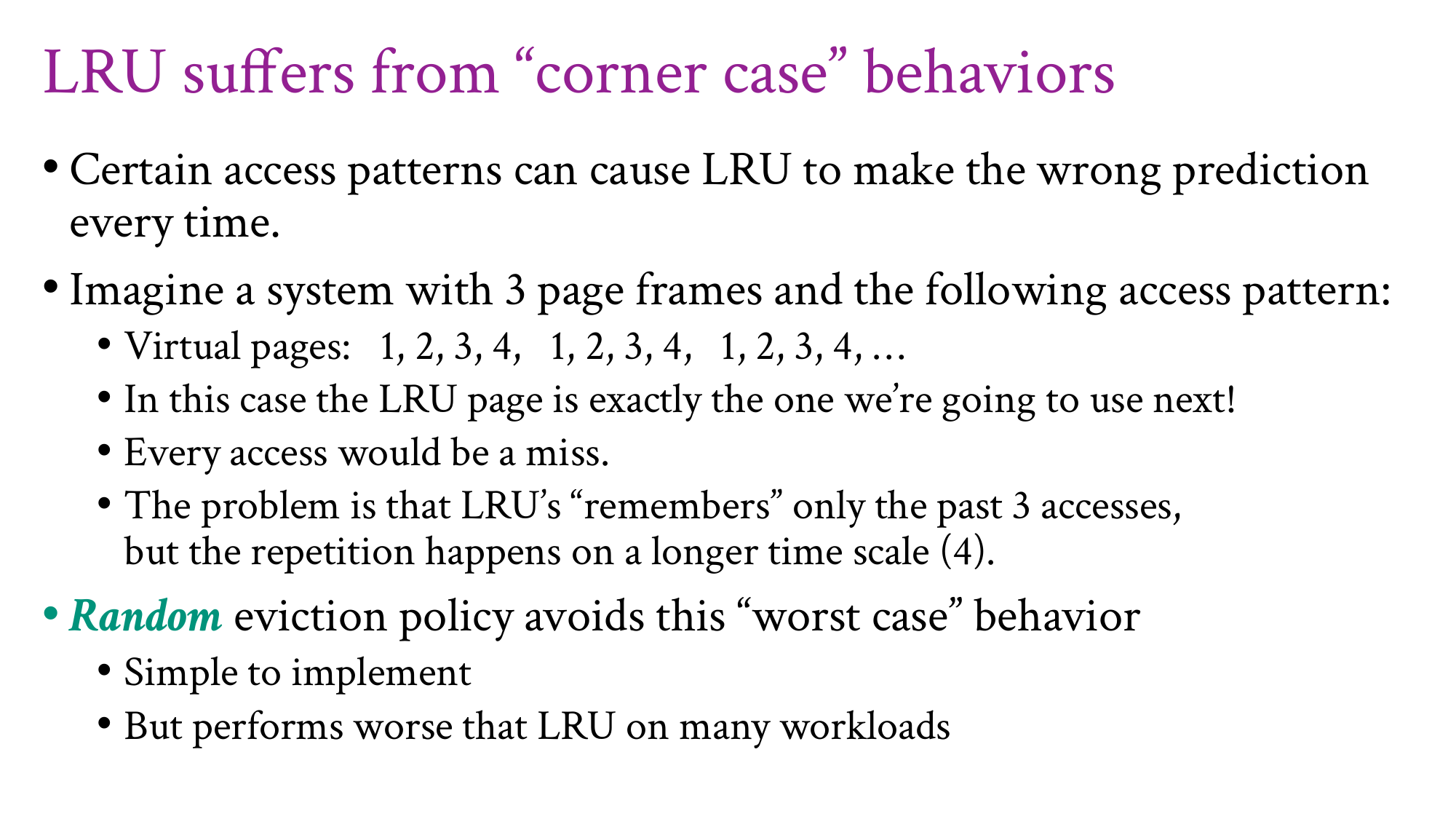

# LRU suffers from “corner case” behaviors
Certain access patterns can cause LRU to make the wrong prediction every time.
Imagine a system with 3 page frames and the following access pattern:
Virtual pages:   1, 2, 3, 4,   1, 2, 3, 4,   1, 2, 3, 4, …
In this case the LRU page is exactly the one we’re going to use next!
Every access would be a miss.
The problem is that LRU’s “remembers” only the past 3 accesses,
but the repetition happens on a longer time scale (4).
Random eviction policy avoids this “worst case” behavior
Simple to implement
But performs worse that LRU on many workloads